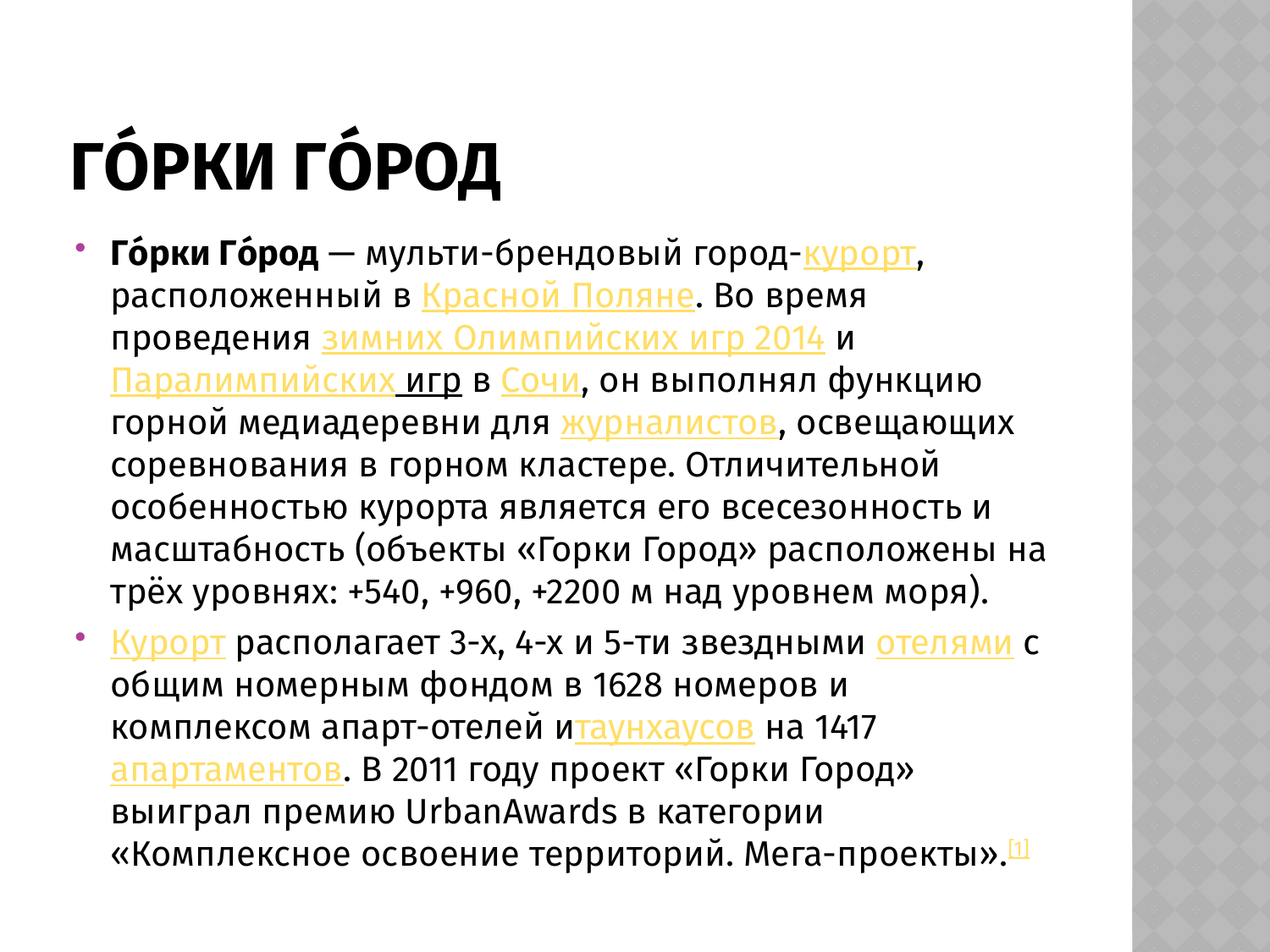

# Гóрки Гóрод
Гóрки Гóрод — мульти-брендовый город-курорт, расположенный в Красной Поляне. Во время проведения зимних Олимпийских игр 2014 и Паралимпийских игр в Сочи, он выполнял функцию горной медиадеревни для журналистов, освещающих соревнования в горном кластере. Отличительной особенностью курорта является его всесезонность и масштабность (объекты «Горки Город» расположены на трёх уровнях: +540, +960, +2200 м над уровнем моря).
Курорт располагает 3-х, 4-х и 5-ти звездными отелями с общим номерным фондом в 1628 номеров и комплексом апарт-отелей итаунхаусов на 1417 апартаментов. В 2011 году проект «Горки Город» выиграл премию UrbanAwards в категории «Комплексное освоение территорий. Мега-проекты».[1]